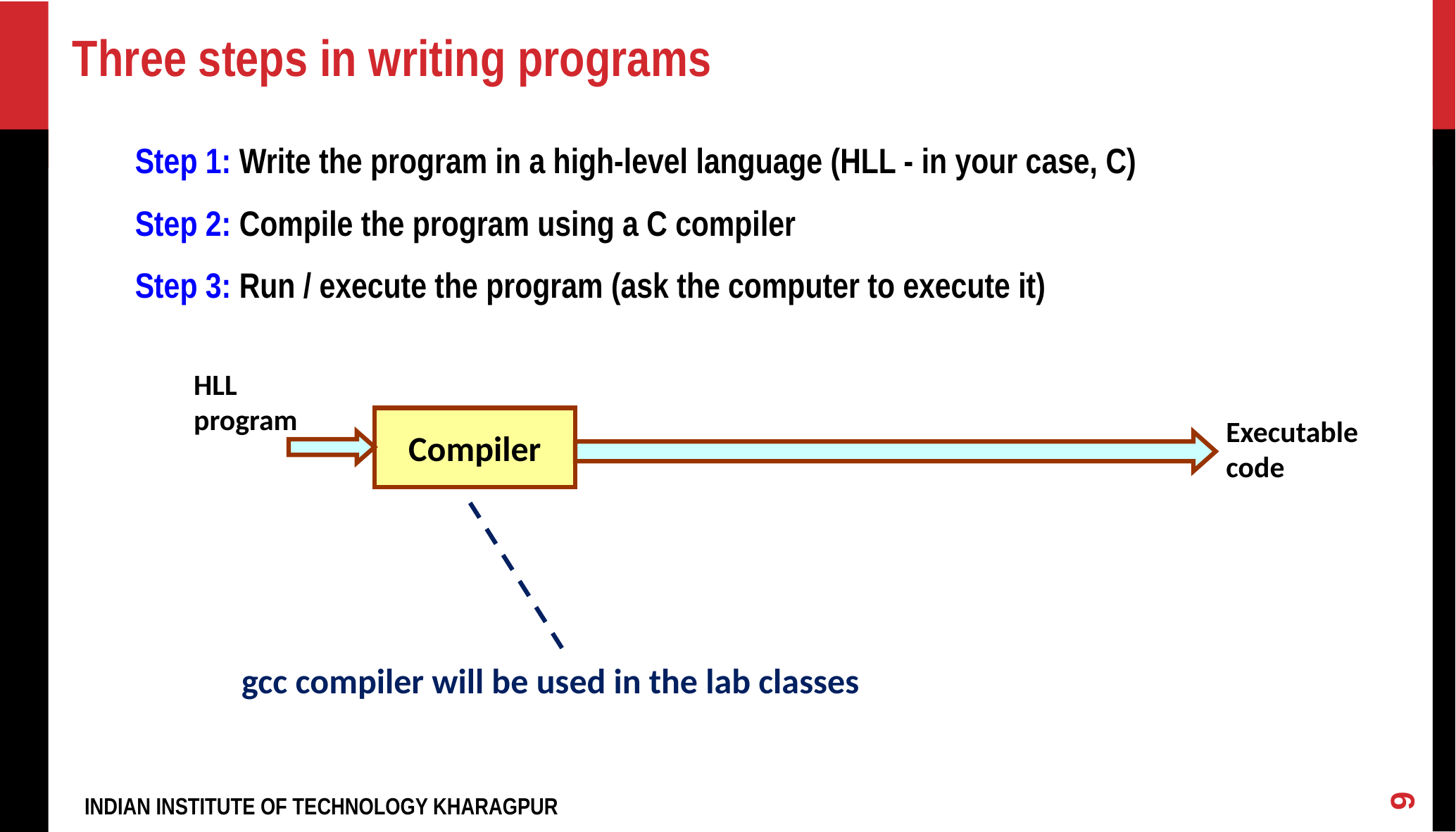

Three steps in writing programs
Step 1: Write the program in a high-level language (HLL - in your case, C)
Step 2: Compile the program using a C compiler
Step 3: Run / execute the program (ask the computer to execute it)
HLL program
Compiler
Executable code

gcc compiler will be used in the lab classes
9
INDIAN INSTITUTE OF TECHNOLOGY KHARAGPUR